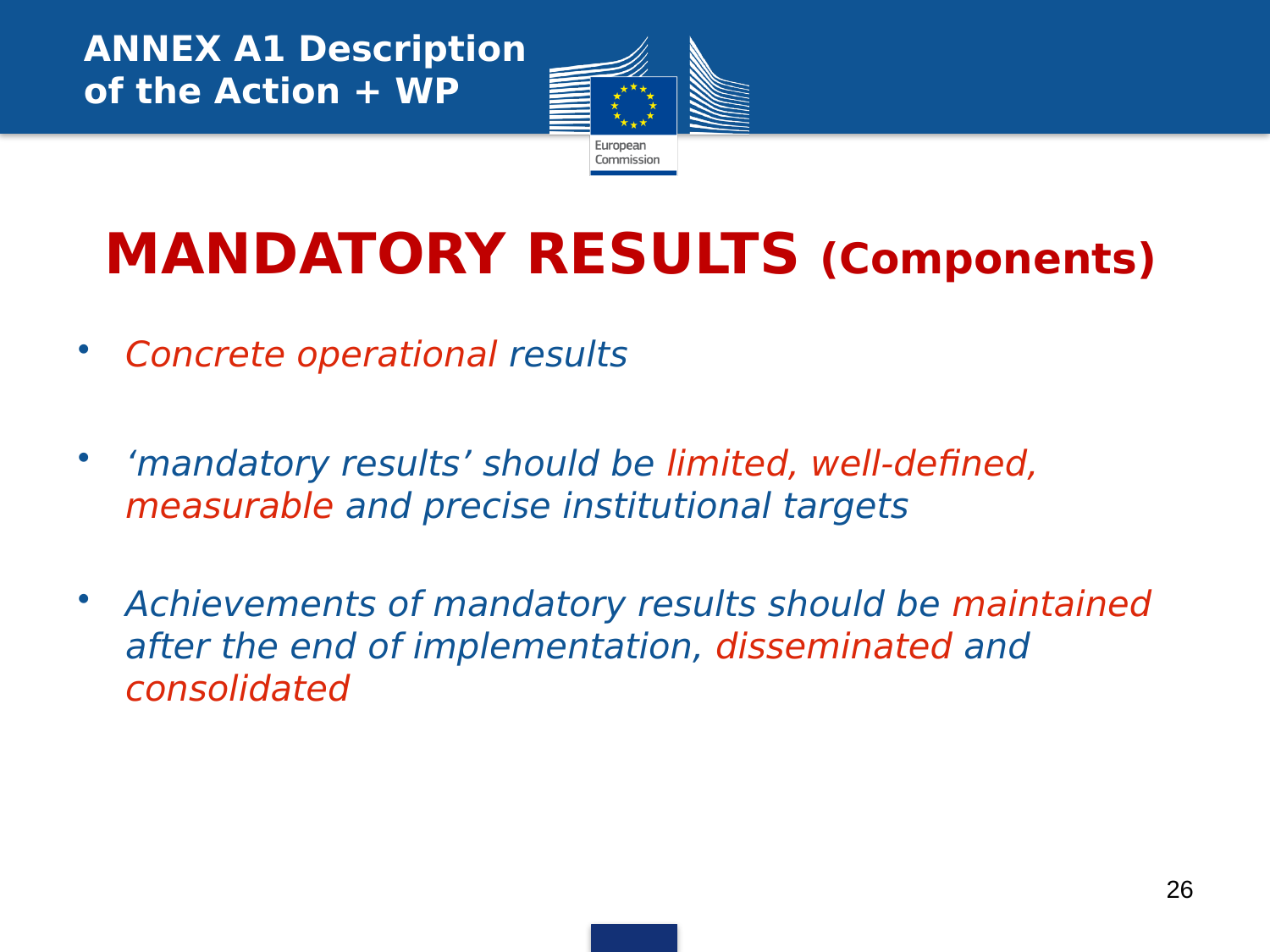

ANNEX A1 Description of the Action + WP
# MANDATORY RESULTS (Components)

Concrete operational results

‘mandatory results’ should be limited, well-defined, measurable and precise institutional targets

Achievements of mandatory results should be maintained after the end of implementation, disseminated and consolidated
26